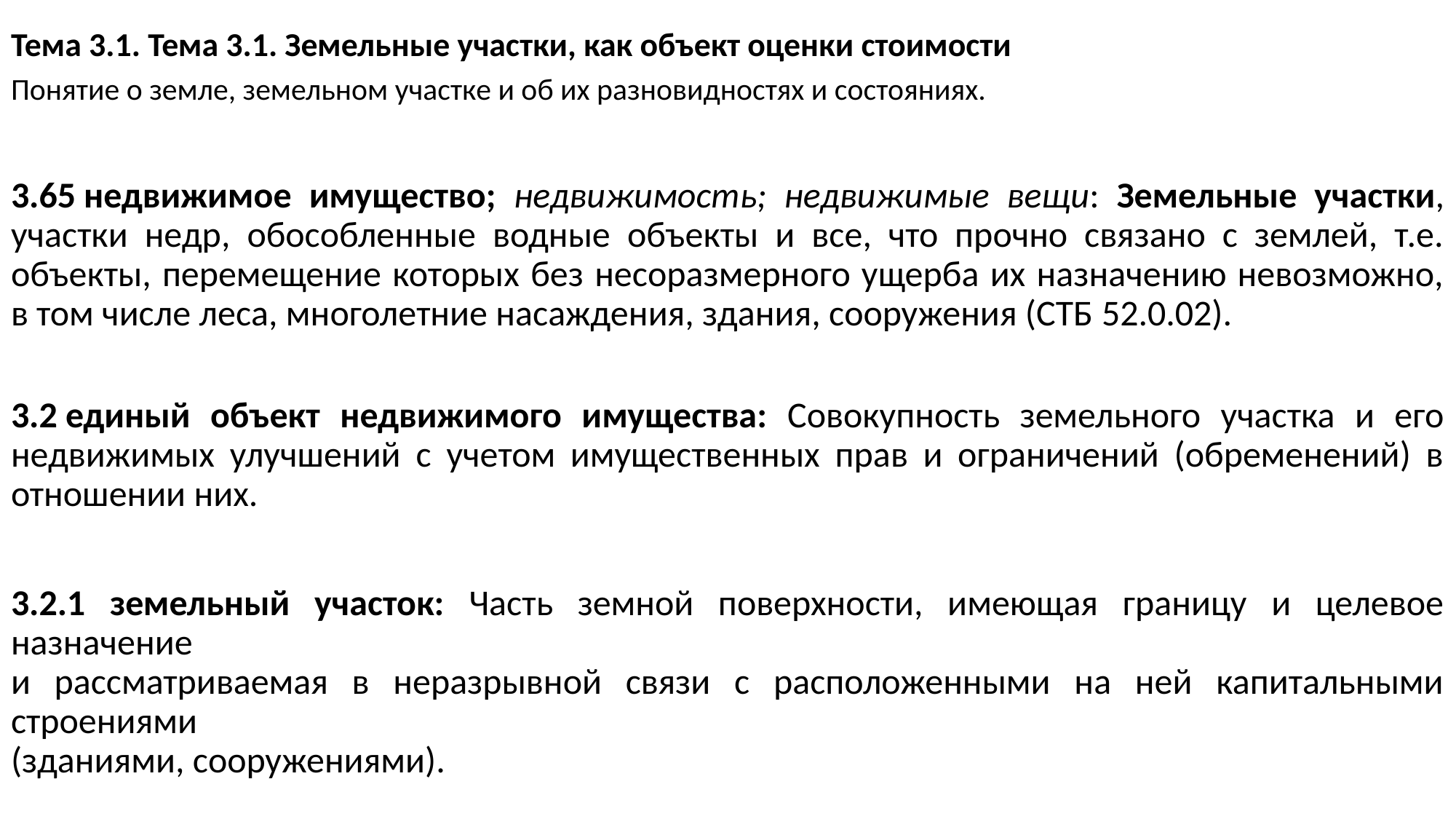

# Тема 3.1. Тема 3.1. Земельные участки, как объект оценки стоимости
Понятие о земле, земельном участке и об их разновидностях и состояниях.

3.65 недвижимое имущество; недвижимость; недвижимые вещи: Земельные участки, участки недр, обособленные водные объекты и все, что прочно связано с землей, т.е. объекты, перемещение которых без несоразмерного ущерба их назначению невозможно, в том числе леса, многолетние насаждения, здания, сооружения (СТБ 52.0.02).

3.2 единый объект недвижимого имущества: Совокупность земельного участка и его недвижимых улучшений с учетом имущественных прав и ограничений (обременений) в отношении них.

3.2.1 земельный участок: Часть земной поверхности, имеющая границу и целевое назначение
и рассматриваемая в неразрывной связи с расположенными на ней капитальными строениями
(зданиями, сооружениями).